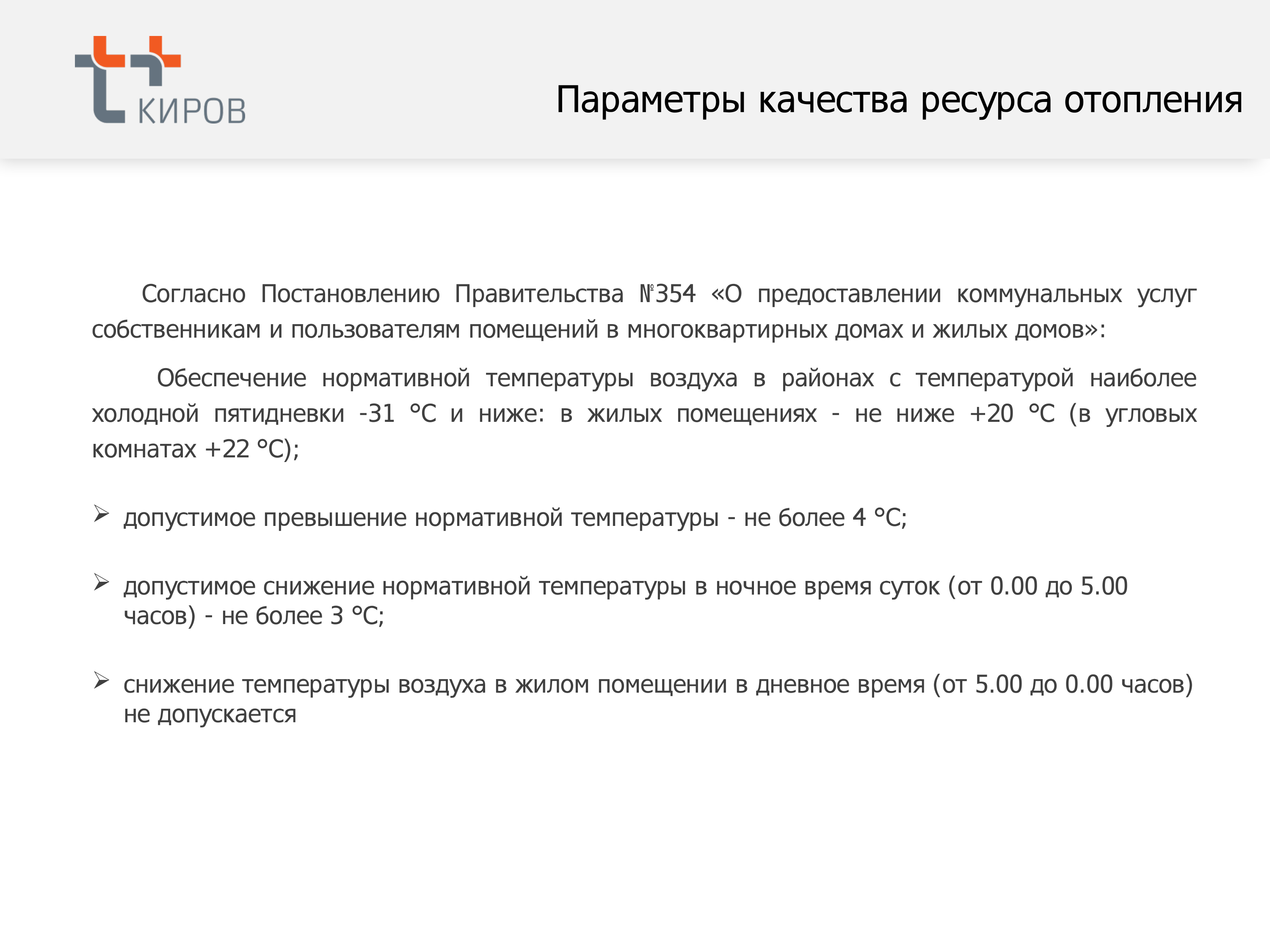

# Параметры качества ресурса отопления
Согласно Постановлению Правительства №354 «О предоставлении коммунальных услуг собственникам и пользователям помещений в многоквартирных домах и жилых домов»:
 Обеспечение нормативной температуры воздуха в районах с температурой наиболее холодной пятидневки -31 °C и ниже: в жилых помещениях - не ниже +20 °C (в угловых комнатах +22 °C);
допустимое превышение нормативной температуры - не более 4 °C;
допустимое снижение нормативной температуры в ночное время суток (от 0.00 до 5.00 часов) - не более 3 °C;
снижение температуры воздуха в жилом помещении в дневное время (от 5.00 до 0.00 часов) не допускается